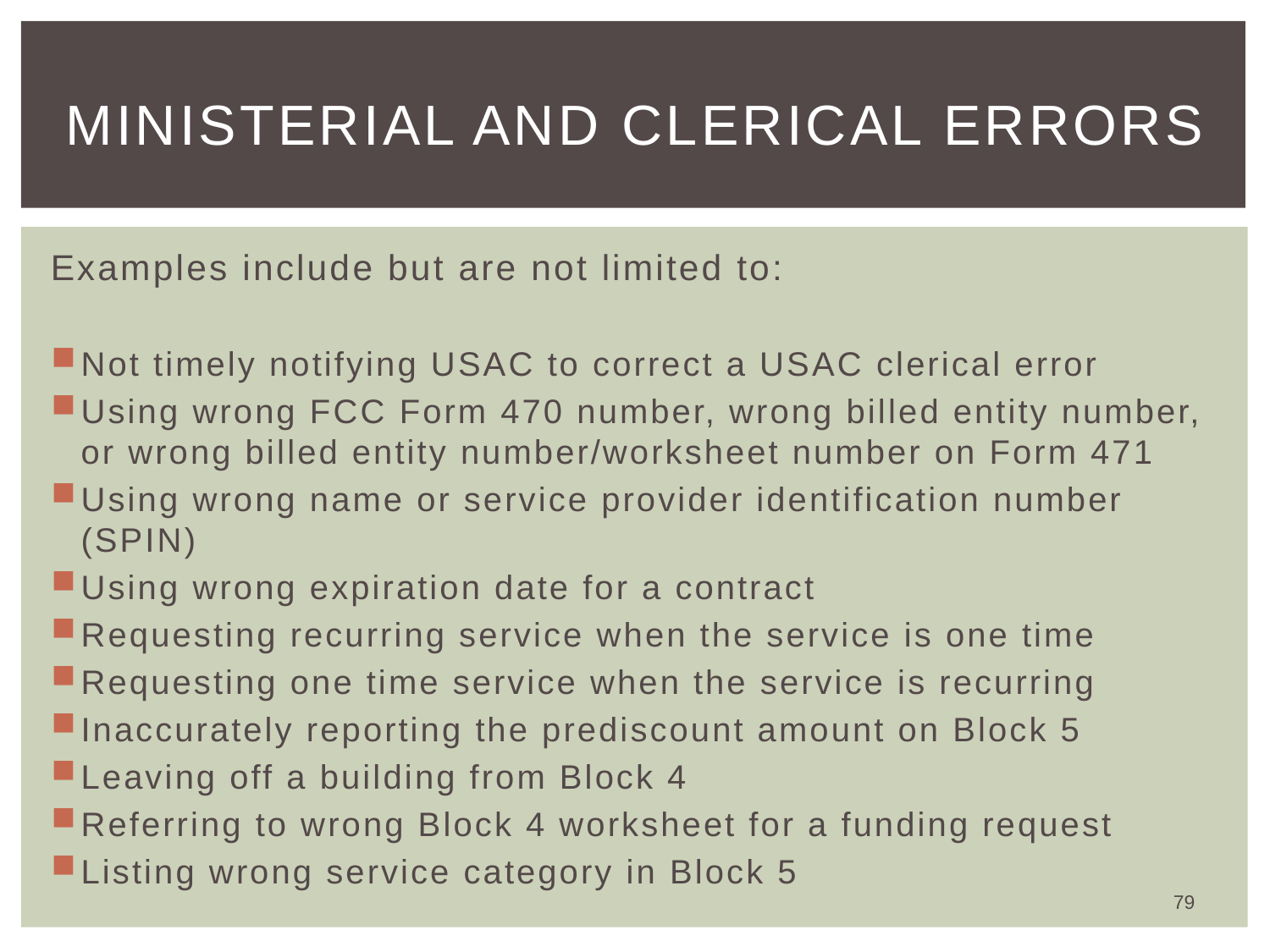

# Ministerial and Clerical Errors
Examples include but are not limited to:

Not timely notifying USAC to correct a USAC clerical error
Using wrong FCC Form 470 number, wrong billed entity number, or wrong billed entity number/worksheet number on Form 471
Using wrong name or service provider identification number (SPIN)
Using wrong expiration date for a contract
Requesting recurring service when the service is one time
Requesting one time service when the service is recurring
Inaccurately reporting the prediscount amount on Block 5
Leaving off a building from Block 4
Referring to wrong Block 4 worksheet for a funding request
Listing wrong service category in Block 5
79